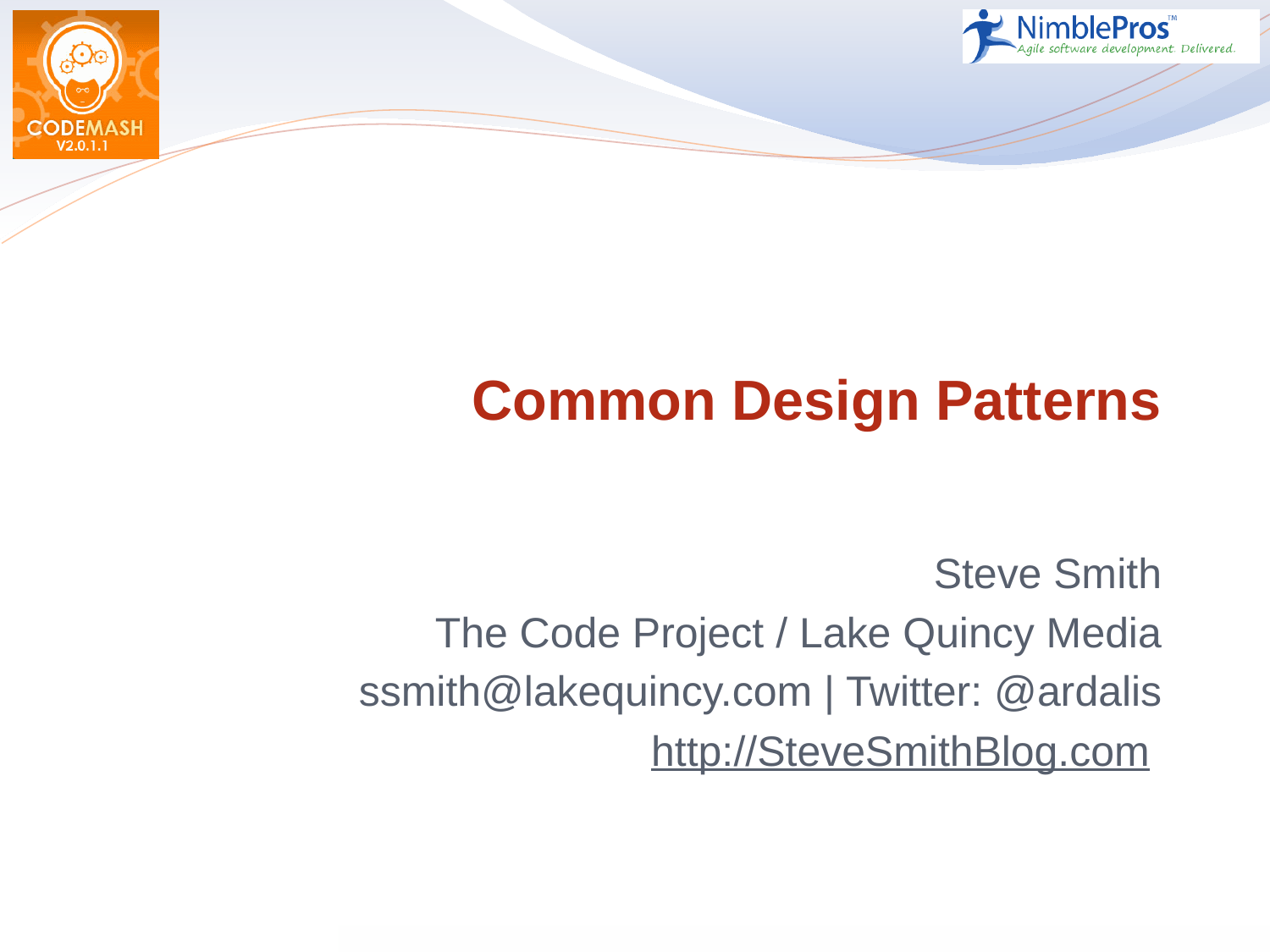

# Common Design Patterns
Steve Smith
The Code Project / Lake Quincy Media
ssmith@lakequincy.com | Twitter: @ardalis
http://SteveSmithBlog.com